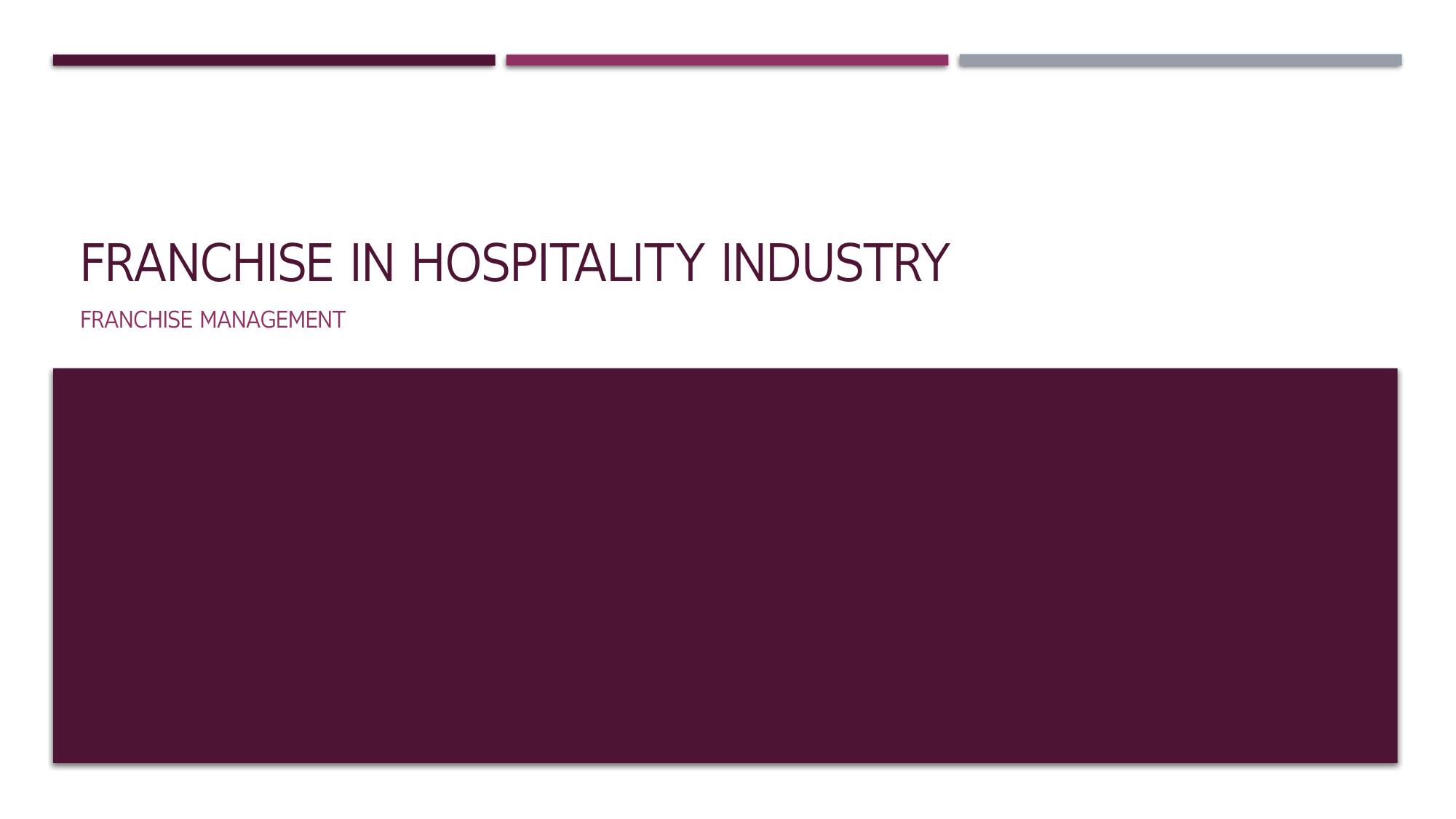

# FRANCHISE IN HOSPITALITY INDUSTRY
FRANCHISE MANAGEMENT